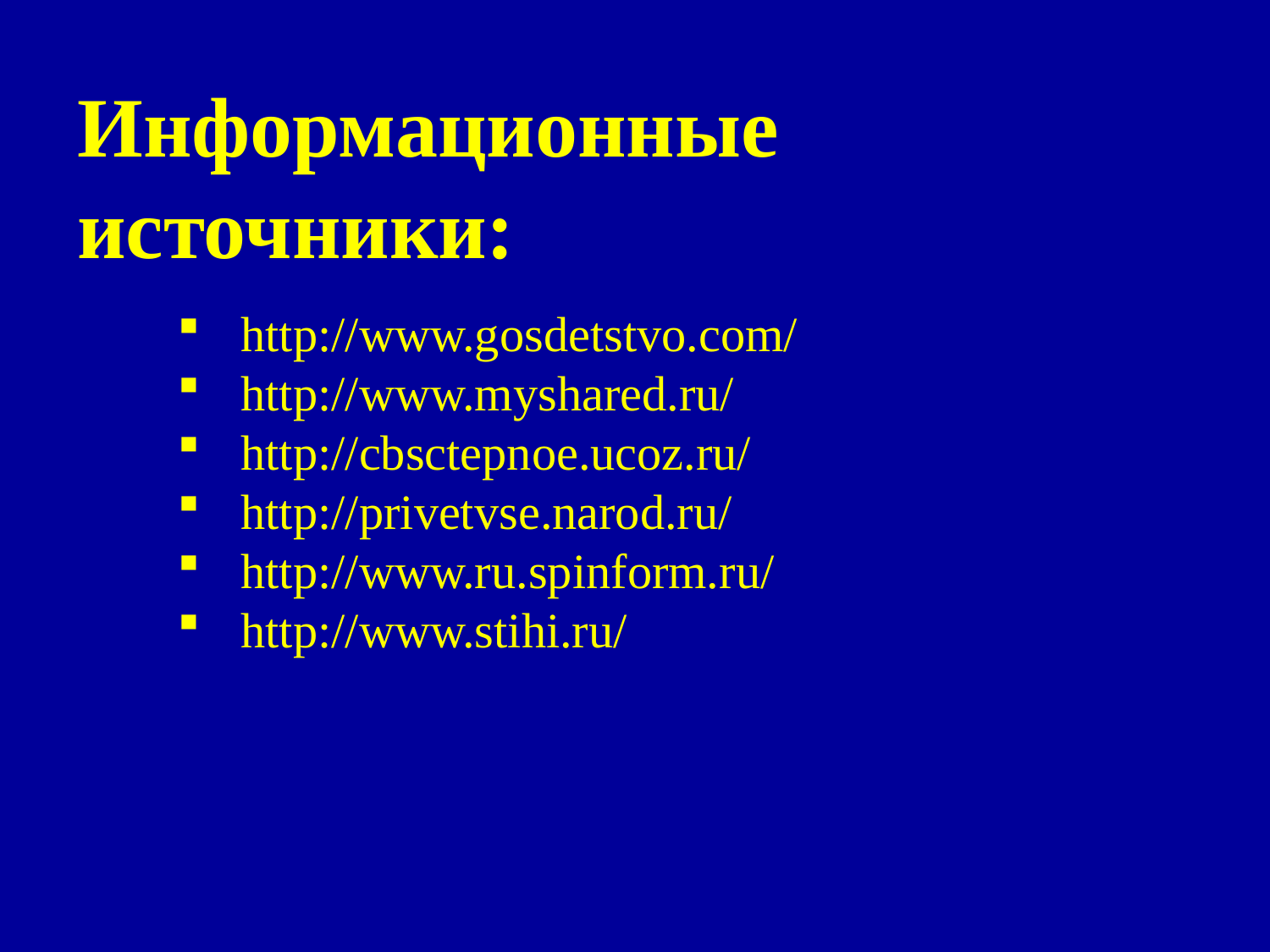

Информационные источники:
http://www.gosdetstvo.com/
http://www.myshared.ru/
http://cbsctepnoe.ucoz.ru/
http://privetvse.narod.ru/
http://www.ru.spinform.ru/
http://www.stihi.ru/